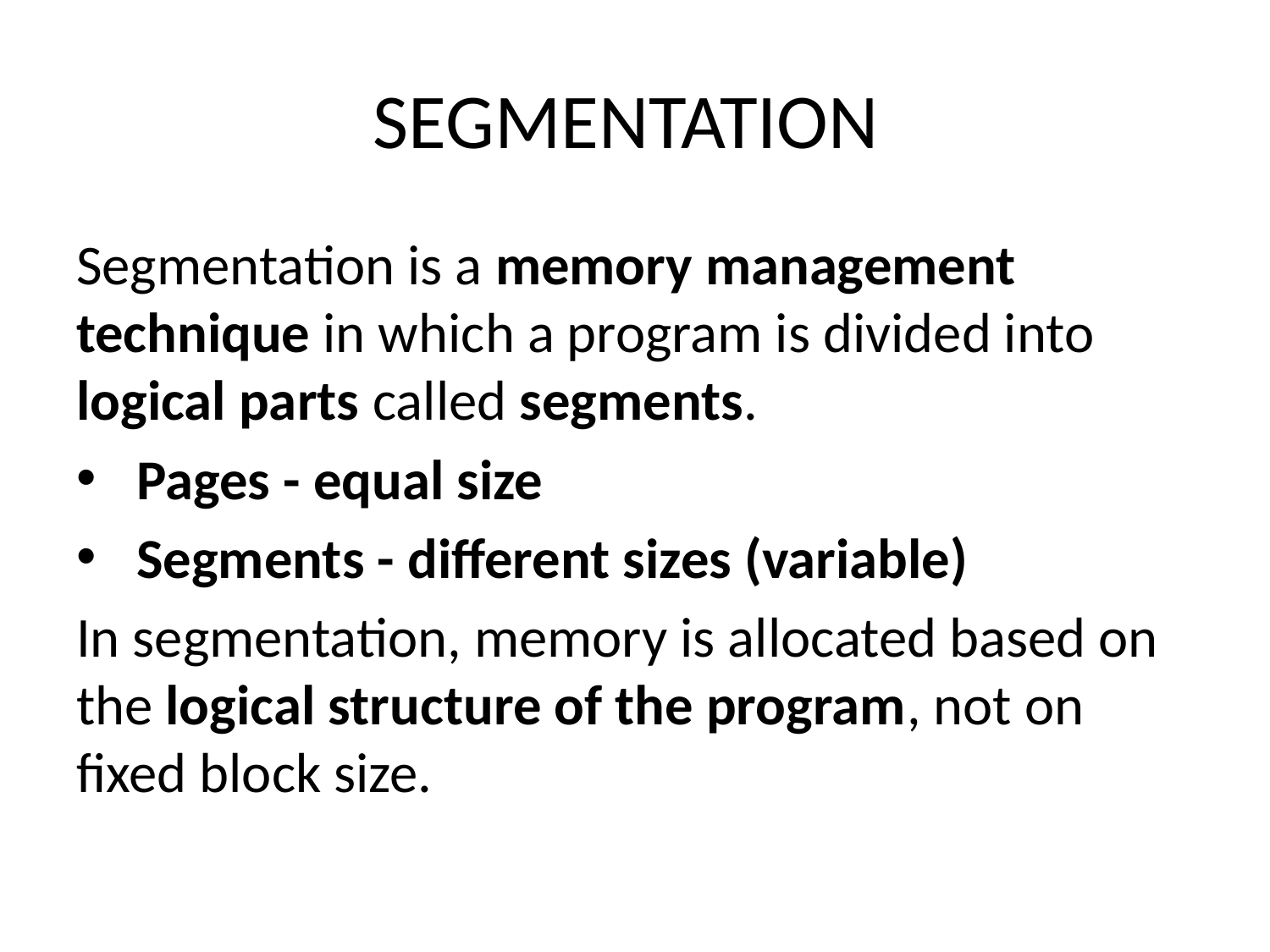

# SEGMENTATION
Segmentation is a memory management technique in which a program is divided into logical parts called segments.
 Pages - equal size
 Segments - different sizes (variable)
In segmentation, memory is allocated based on the logical structure of the program, not on fixed block size.